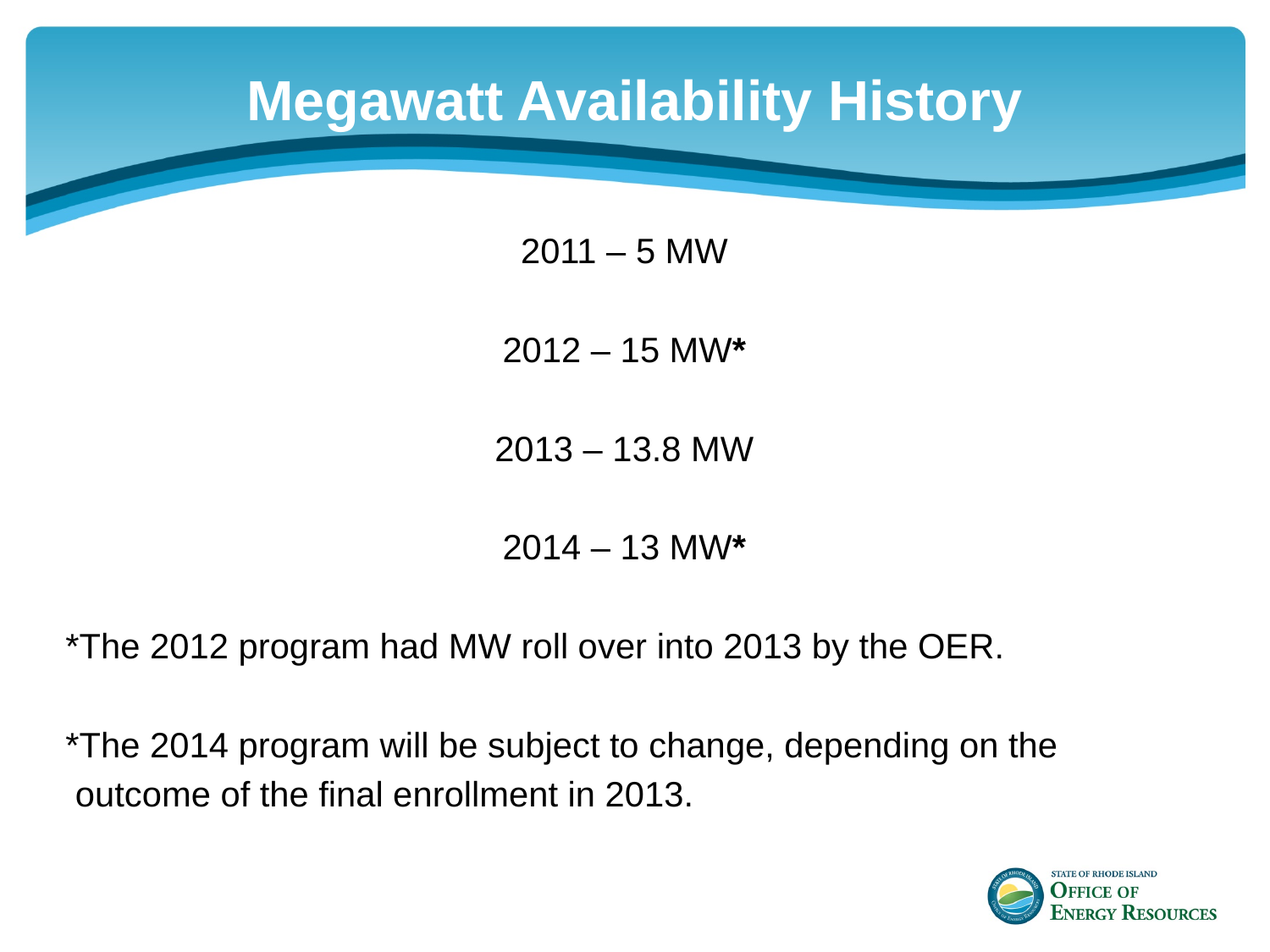

# Megawatt Availability History
2011 – 5 MW

2012 – 15 MW*

2013 – 13.8 MW

2014 – 13 MW*

*The 2012 program had MW roll over into 2013 by the OER.

*The 2014 program will be subject to change, depending on the
 outcome of the final enrollment in 2013.